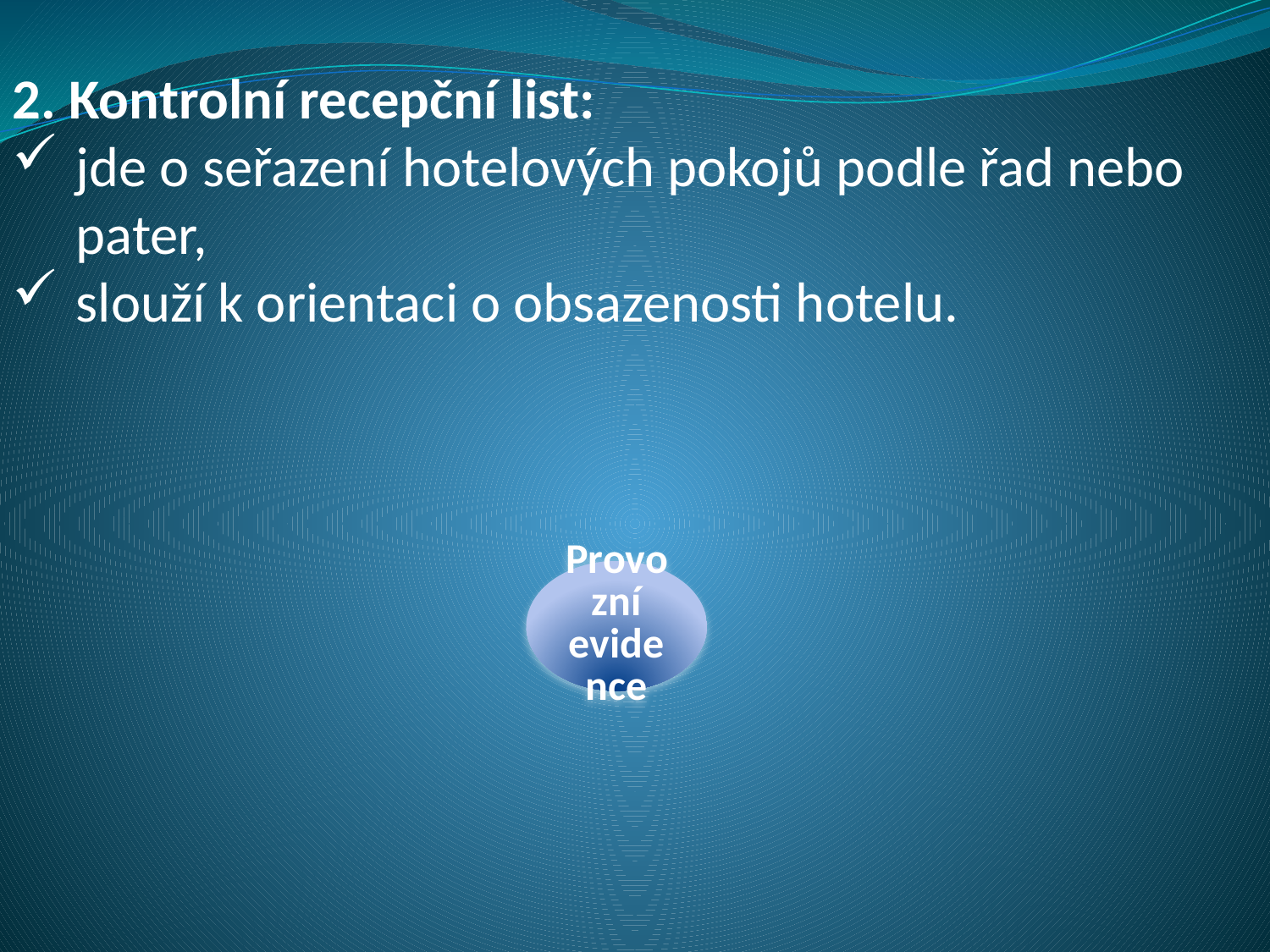

2. Kontrolní recepční list:
jde o seřazení hotelových pokojů podle řad nebo pater,
slouží k orientaci o obsazenosti hotelu.
Provozní evidence
2